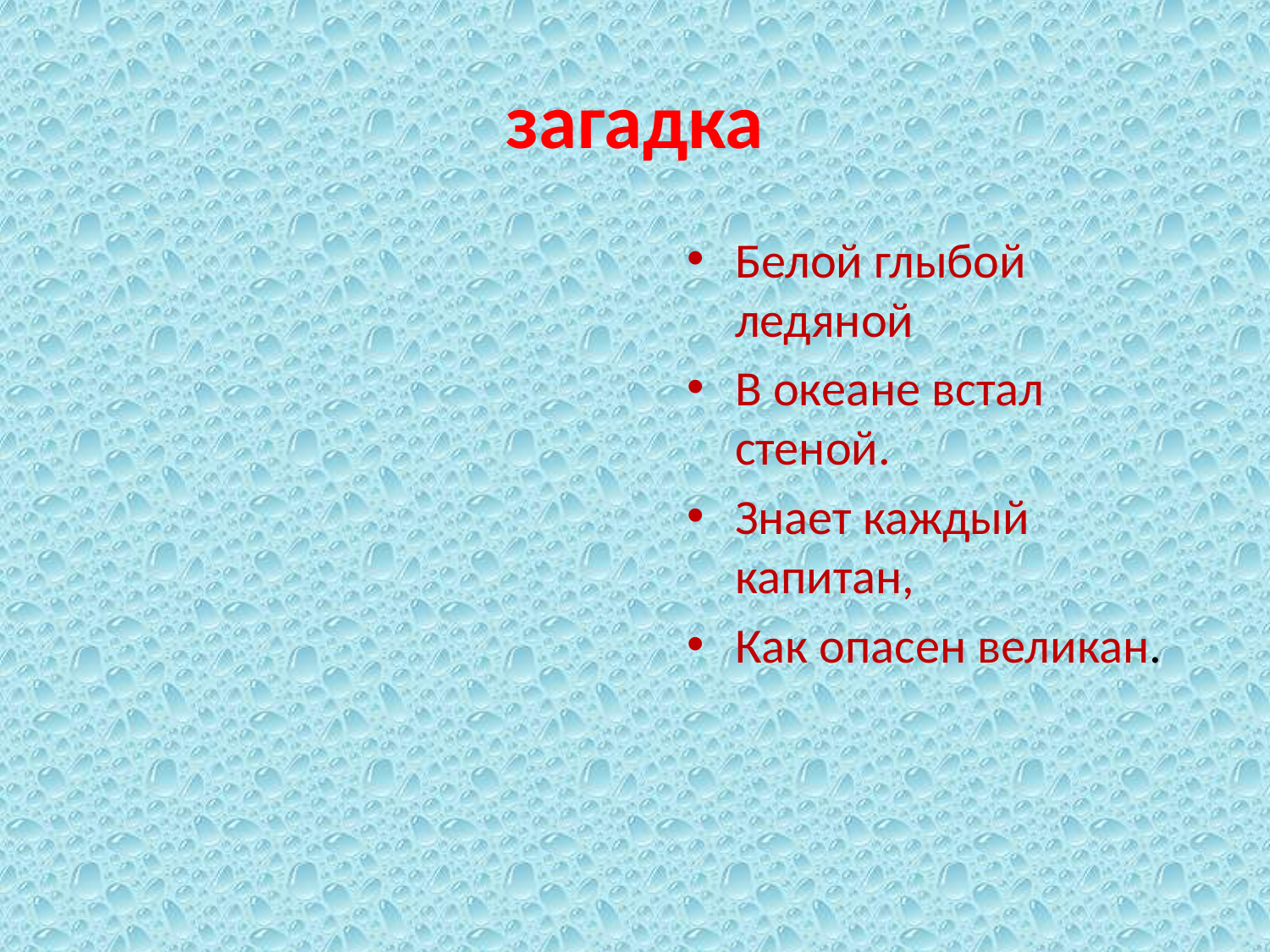

# загадка

Белой глыбой ледяной
В океане встал стеной.
Знает каждый капитан,
Как опасен великан.